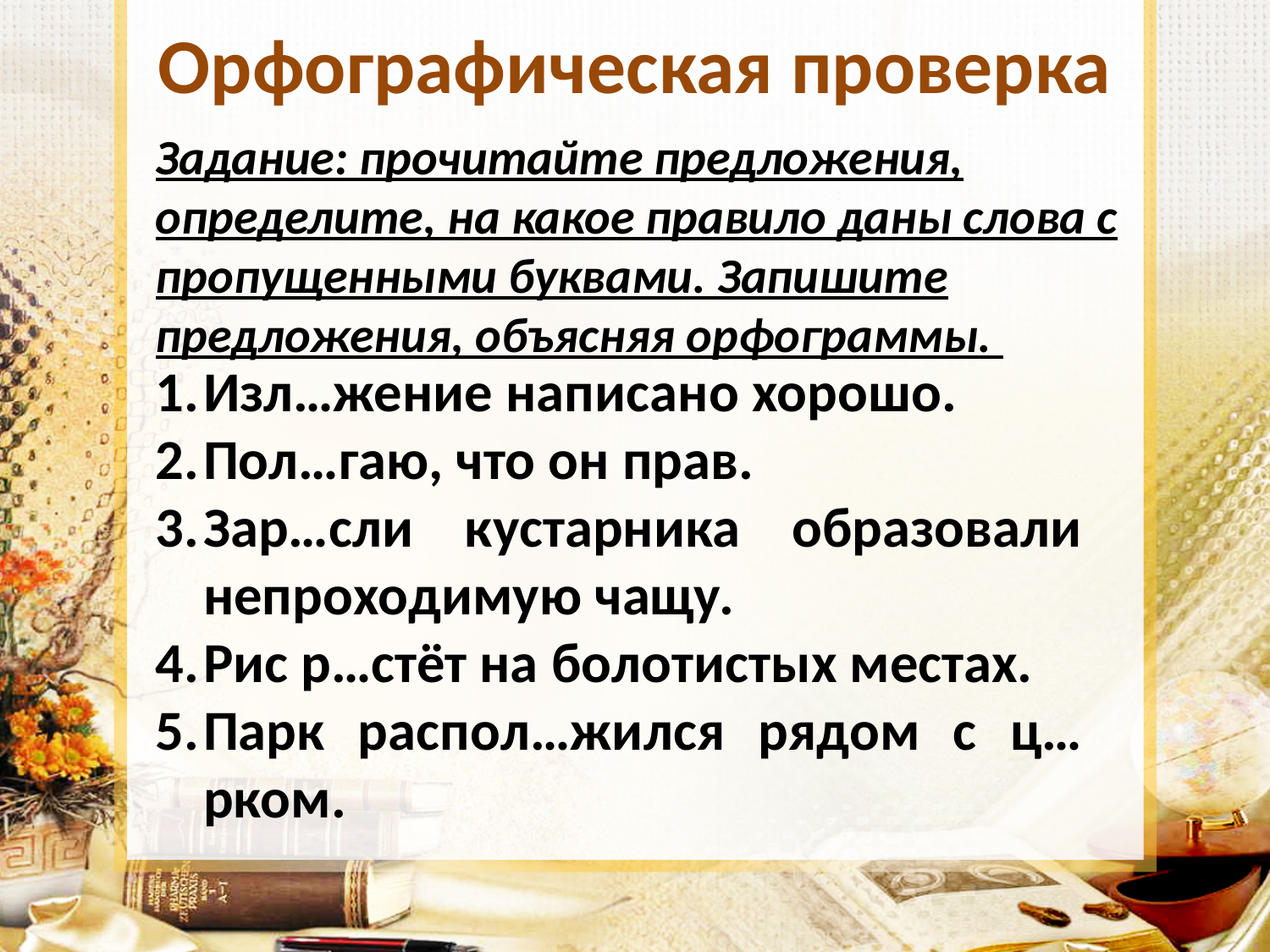

# Орфографическая проверка
Задание: прочитайте предложения, определите, на какое правило даны слова с пропущенными буквами. Запишите предложения, объясняя орфограммы.
Изл…жение написано хорошо.
Пол…гаю, что он прав.
Зар…сли кустарника образовали непроходимую чащу.
Рис р…стёт на болотистых местах.
Парк распол…жился рядом с ц…рком.